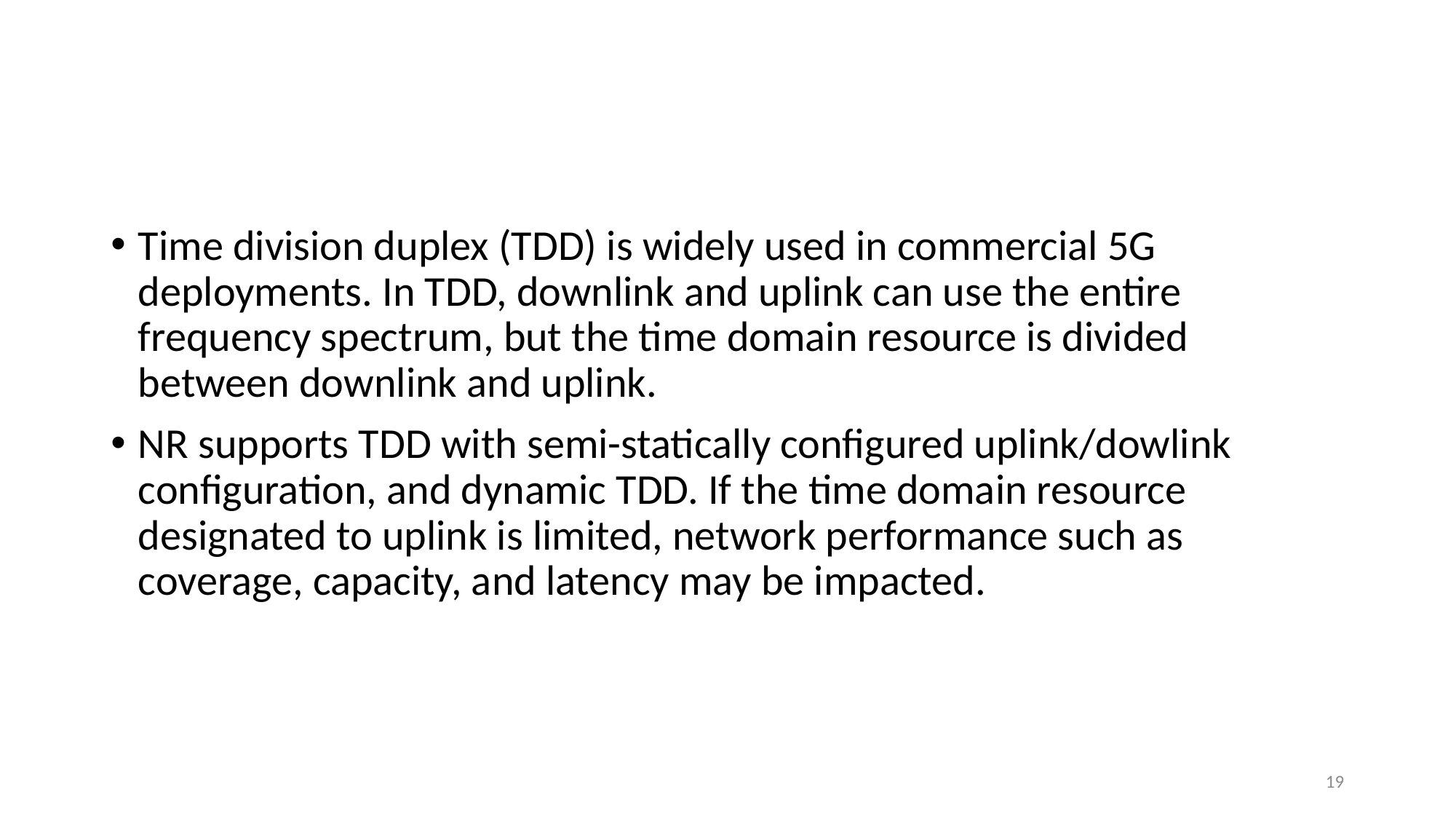

#
Time division duplex (TDD) is widely used in commercial 5G deployments. In TDD, downlink and uplink can use the entire frequency spectrum, but the time domain resource is divided between downlink and uplink.
NR supports TDD with semi-statically configured uplink/dowlink configuration, and dynamic TDD. If the time domain resource designated to uplink is limited, network performance such as coverage, capacity, and latency may be impacted.
19